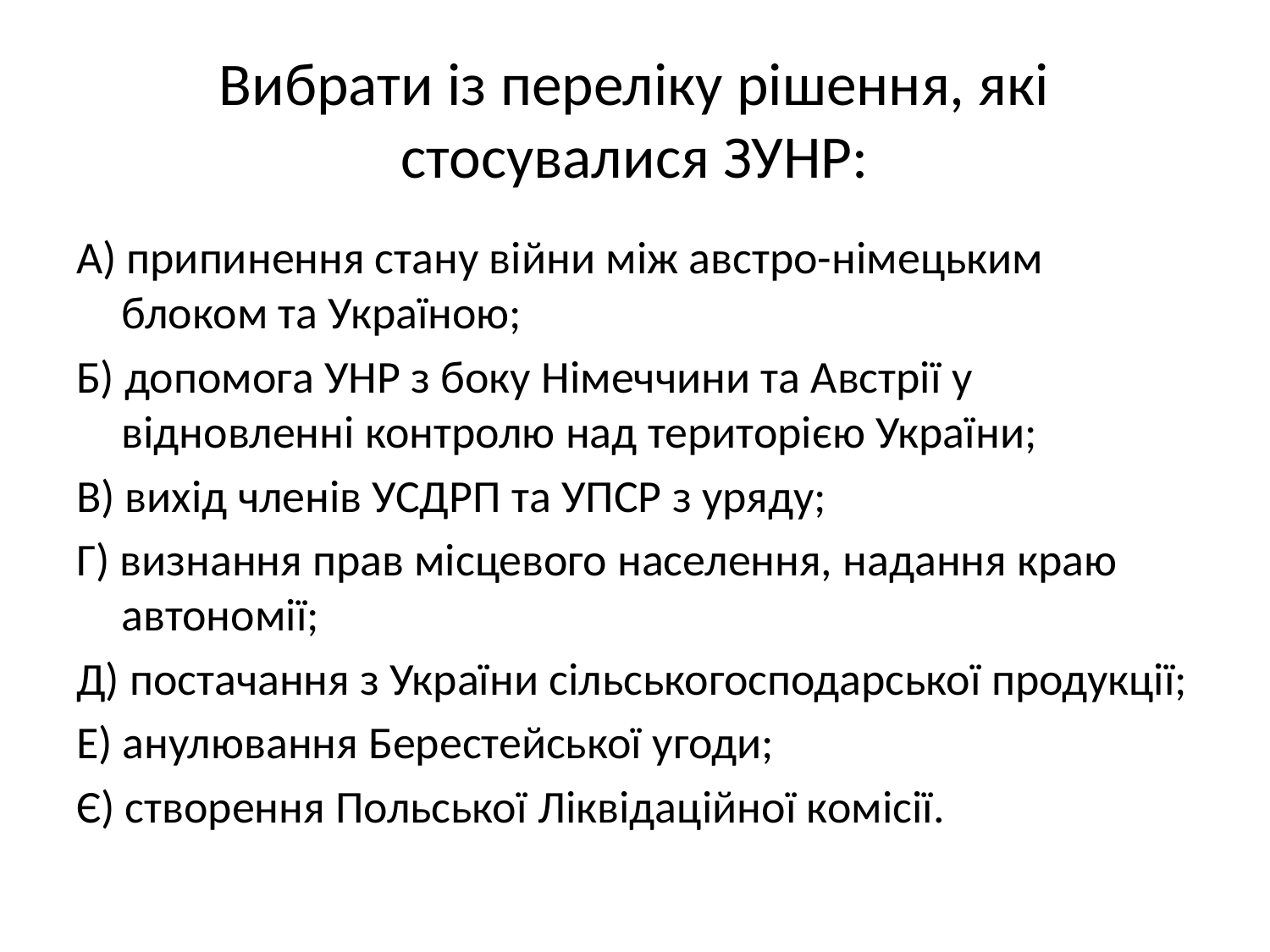

# Вибрати із переліку рішення, які стосувалися ЗУНР:
А) припинення стану війни між австро-німецьким блоком та Україною;
Б) допомога УНР з боку Німеччини та Австрії у відновленні контролю над територією України;
В) вихід членів УСДРП та УПСР з уряду;
Г) визнання прав місцевого населення, надання краю автономії;
Д) постачання з України сільськогосподарської продукції;
Е) анулювання Берестейської угоди;
Є) створення Польської Ліквідаційної комісії.